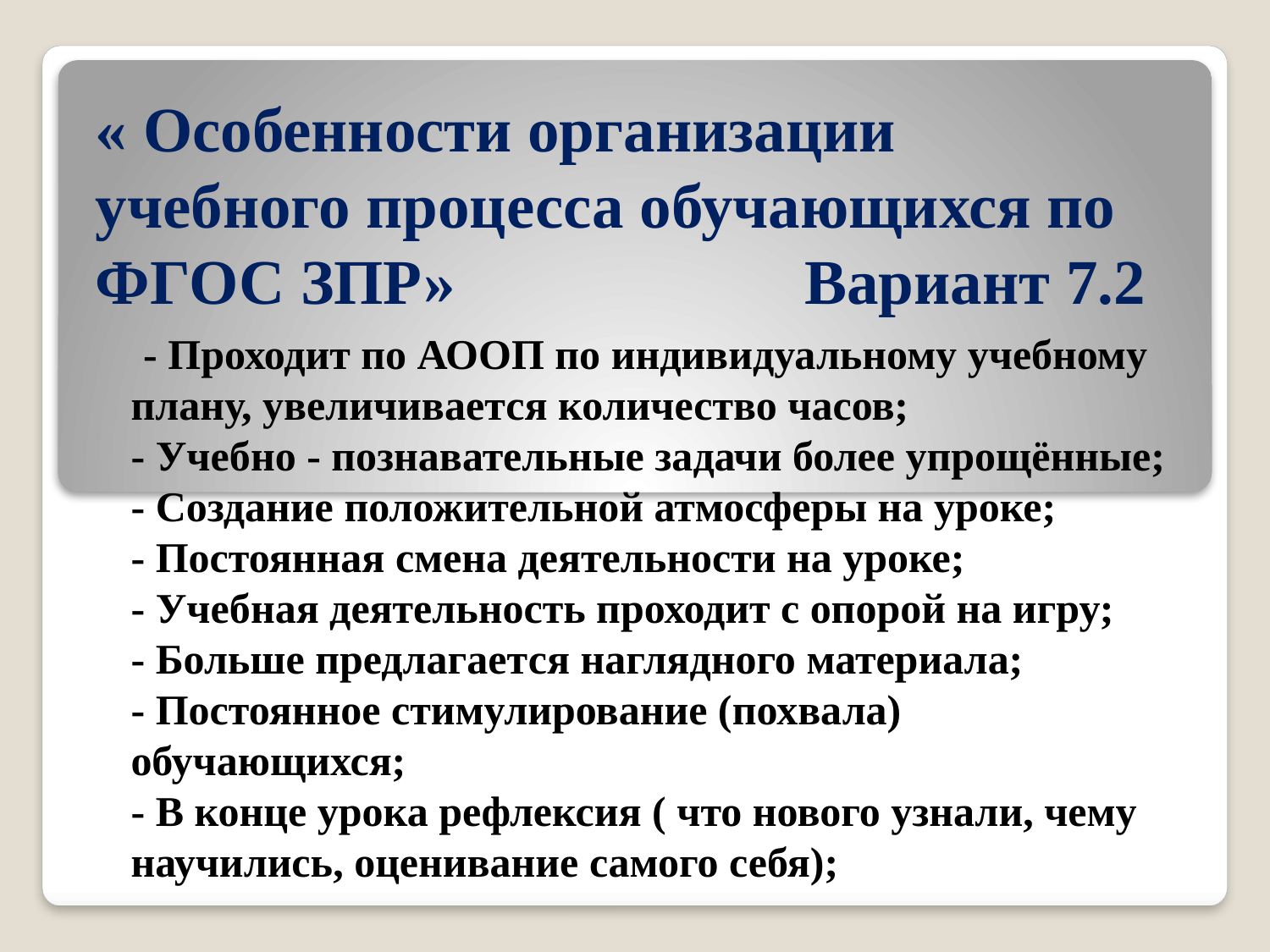

# « Особенности организации учебного процесса обучающихся по ФГОС ЗПР»                      Вариант 7.2
 - Проходит по АООП по индивидуальному учебному плану, увеличивается количество часов;
- Учебно - познавательные задачи более упрощённые;
- Создание положительной атмосферы на уроке;
- Постоянная смена деятельности на уроке;
- Учебная деятельность проходит с опорой на игру;
- Больше предлагается наглядного материала;
- Постоянное стимулирование (похвала) обучающихся;
- В конце урока рефлексия ( что нового узнали, чему научились, оценивание самого себя);